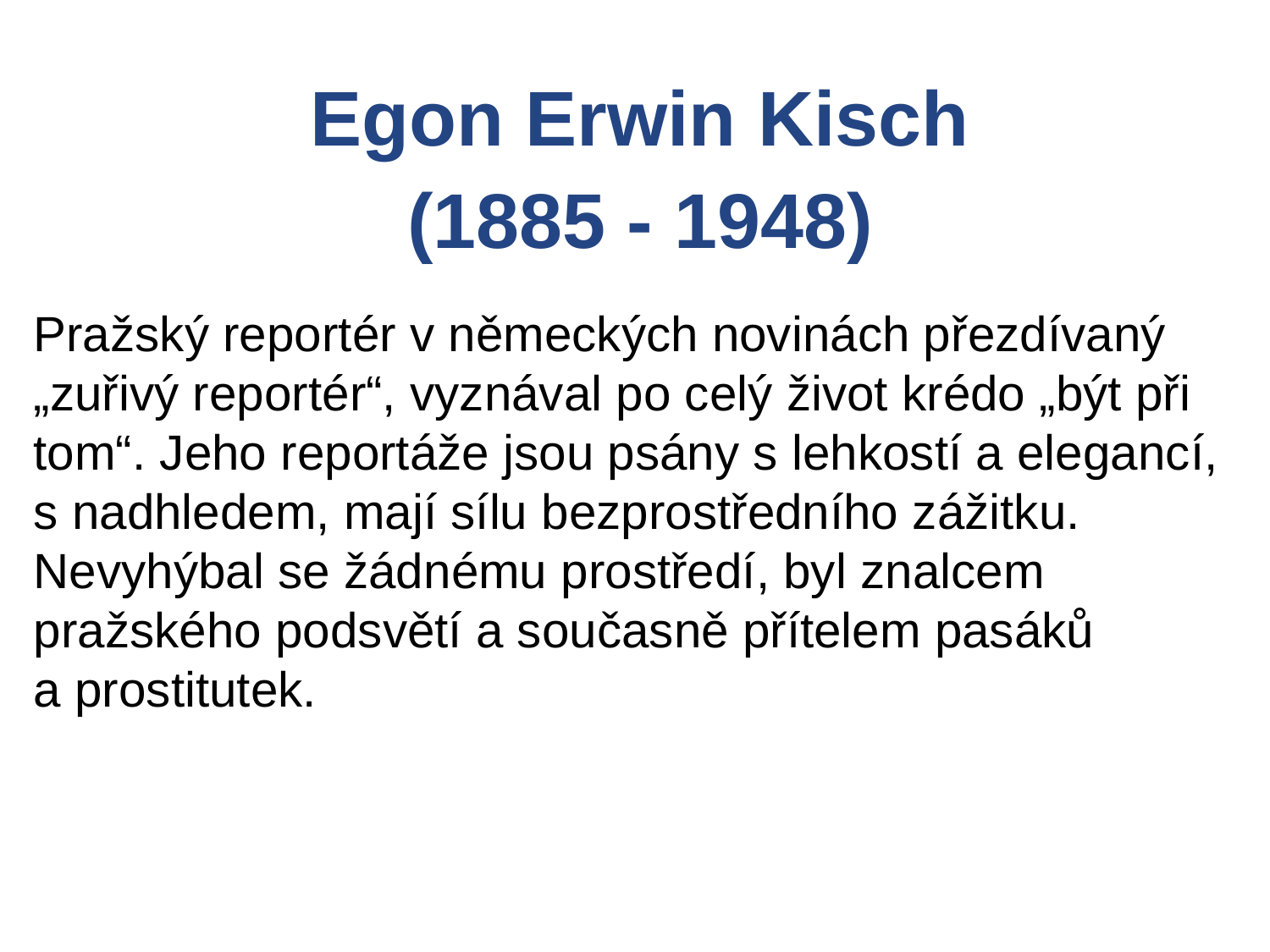

Egon Erwin Kisch
(1885 - 1948)
Pražský reportér v německých novinách přezdívaný „zuřivý reportér“, vyznával po celý život krédo „být při tom“. Jeho reportáže jsou psány s lehkostí a elegancí,
s nadhledem, mají sílu bezprostředního zážitku. Nevyhýbal se žádnému prostředí, byl znalcem pražského podsvětí a současně přítelem pasáků
a prostitutek.